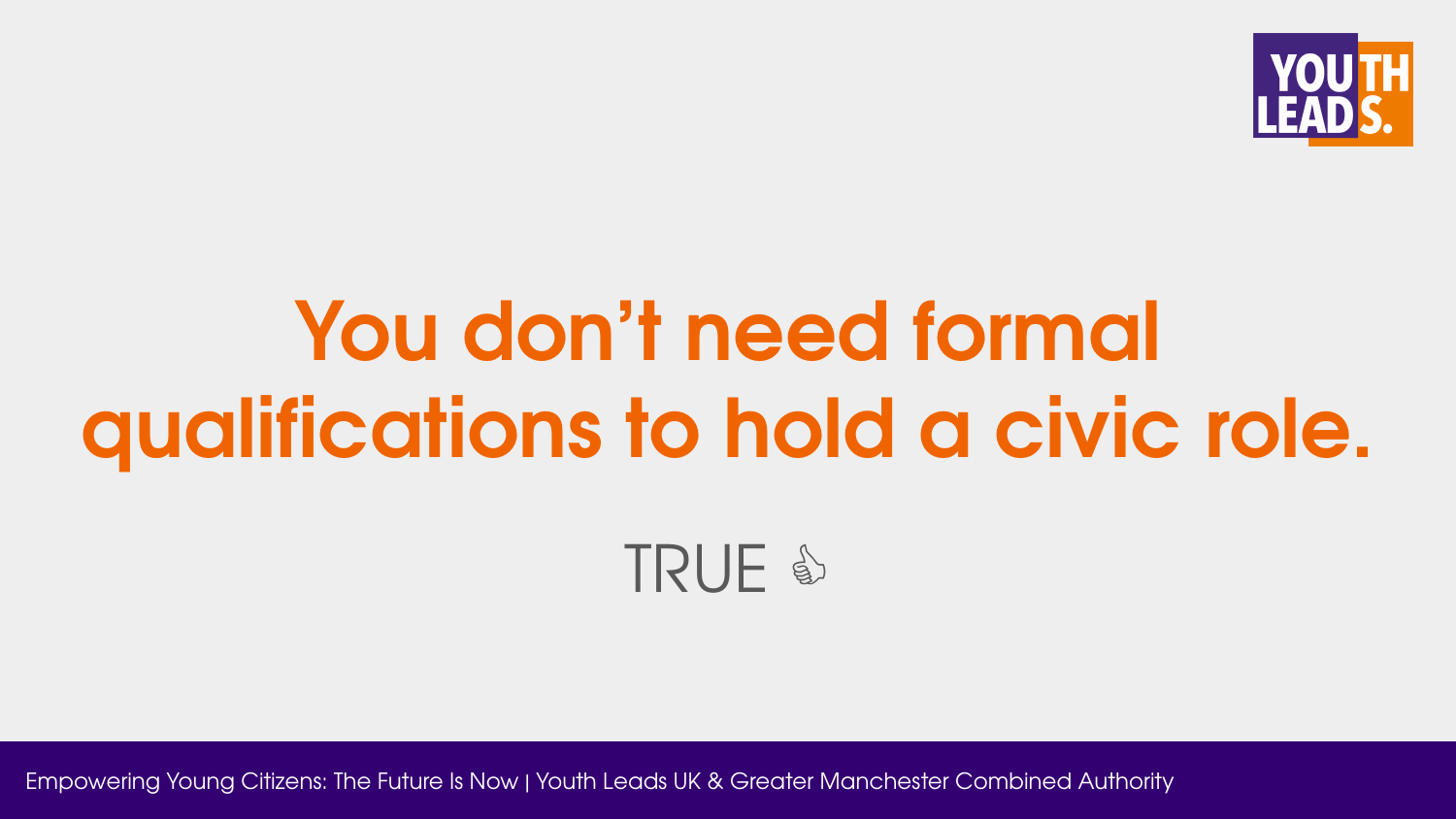

# You don’t need formal qualifications to hold a civic role.
TRUE 👍